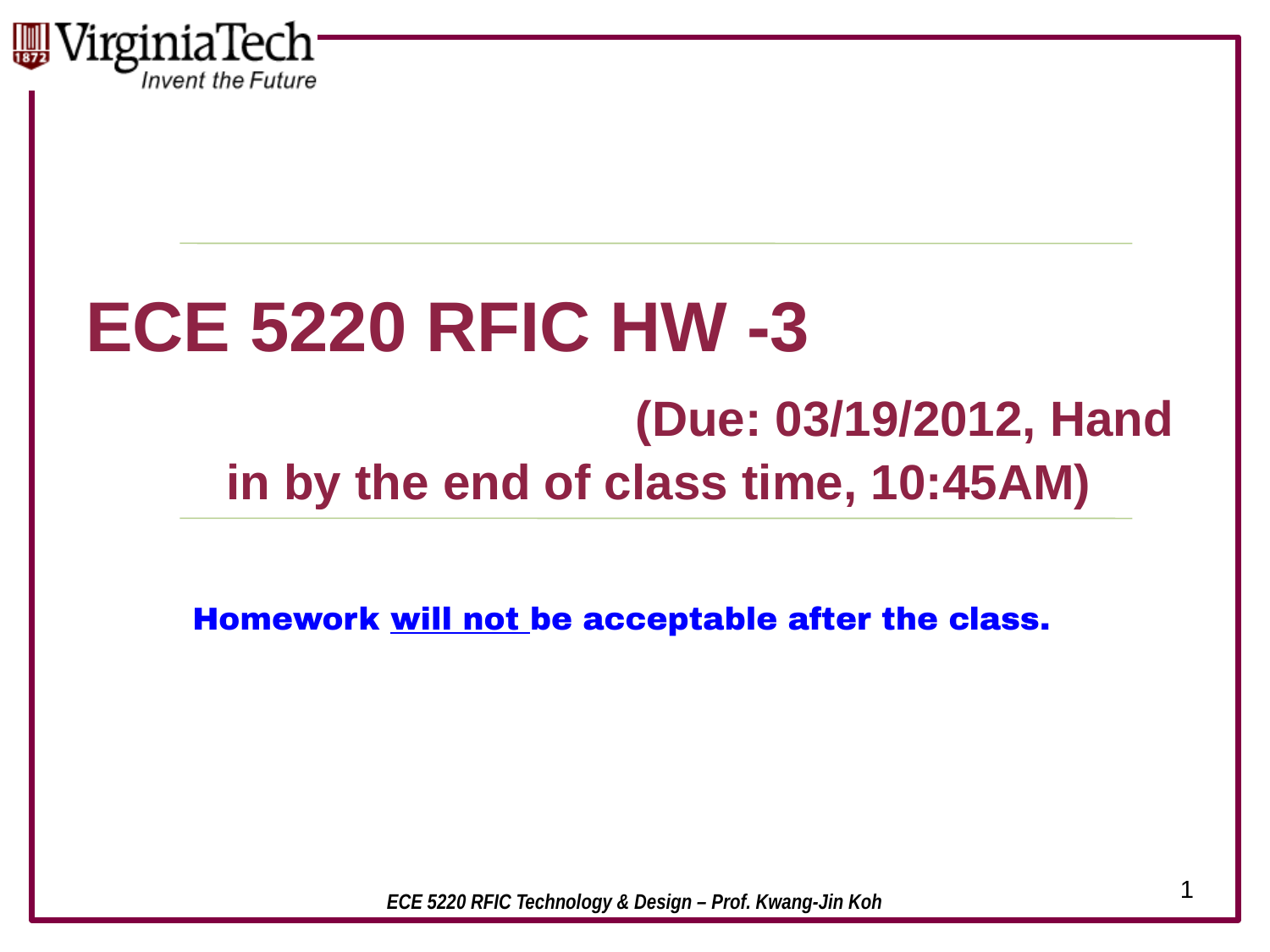

ECE 5220 RFIC HW -3                                             (Due: 03/19/2012, Hand in by the end of class time, 10:45AM)

Homework will not be acceptable after the class.
1